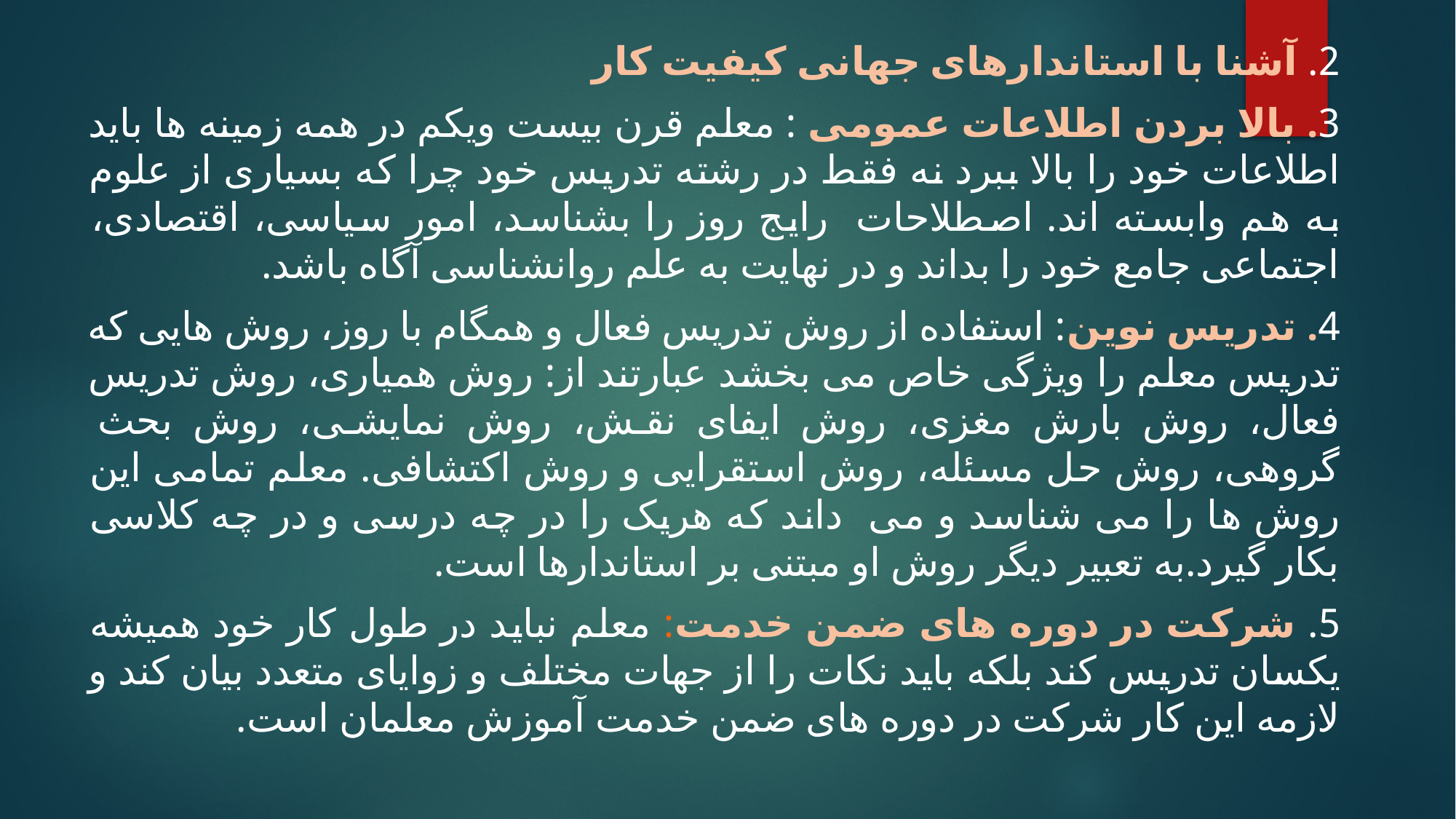

2. آشنا با استاندارهای جهانی کیفیت کار
3. بالا بردن اطلاعات عمومی : معلم قرن بیست ویکم در همه زمینه ها باید اطلاعات خود را بالا ببرد نه فقط در رشته تدریس خود چرا که بسیاری از علوم به هم وابسته اند. اصطلاحات  رایج روز را بشناسد، امور سیاسی، اقتصادی، اجتماعی جامع خود را بداند و در نهایت به علم روانشناسی آگاه باشد.
4. تدریس نوین: استفاده از روش تدریس فعال و همگام با روز، روش هایی که تدریس معلم را ویژگی خاص می بخشد عبارتند از: روش همیاری، روش تدریس فعال، روش بارش مغزی، روش ایفای نقش، روش نمایشی، روش بحث گروهی، روش حل مسئله، روش استقرایی و روش اکتشافی. معلم تمامی این روش ها را می شناسد و می  داند که هریک را در چه درسی و در چه کلاسی بکار گیرد.به تعبیر دیگر روش او مبتنی بر استاندارها است.
5. شرکت در دوره های ضمن خدمت: معلم نباید در طول کار خود همیشه یکسان تدریس کند بلکه باید نکات را از جهات مختلف و زوایای متعدد بیان کند و لازمه این کار شرکت در دوره های ضمن خدمت آموزش معلمان است.